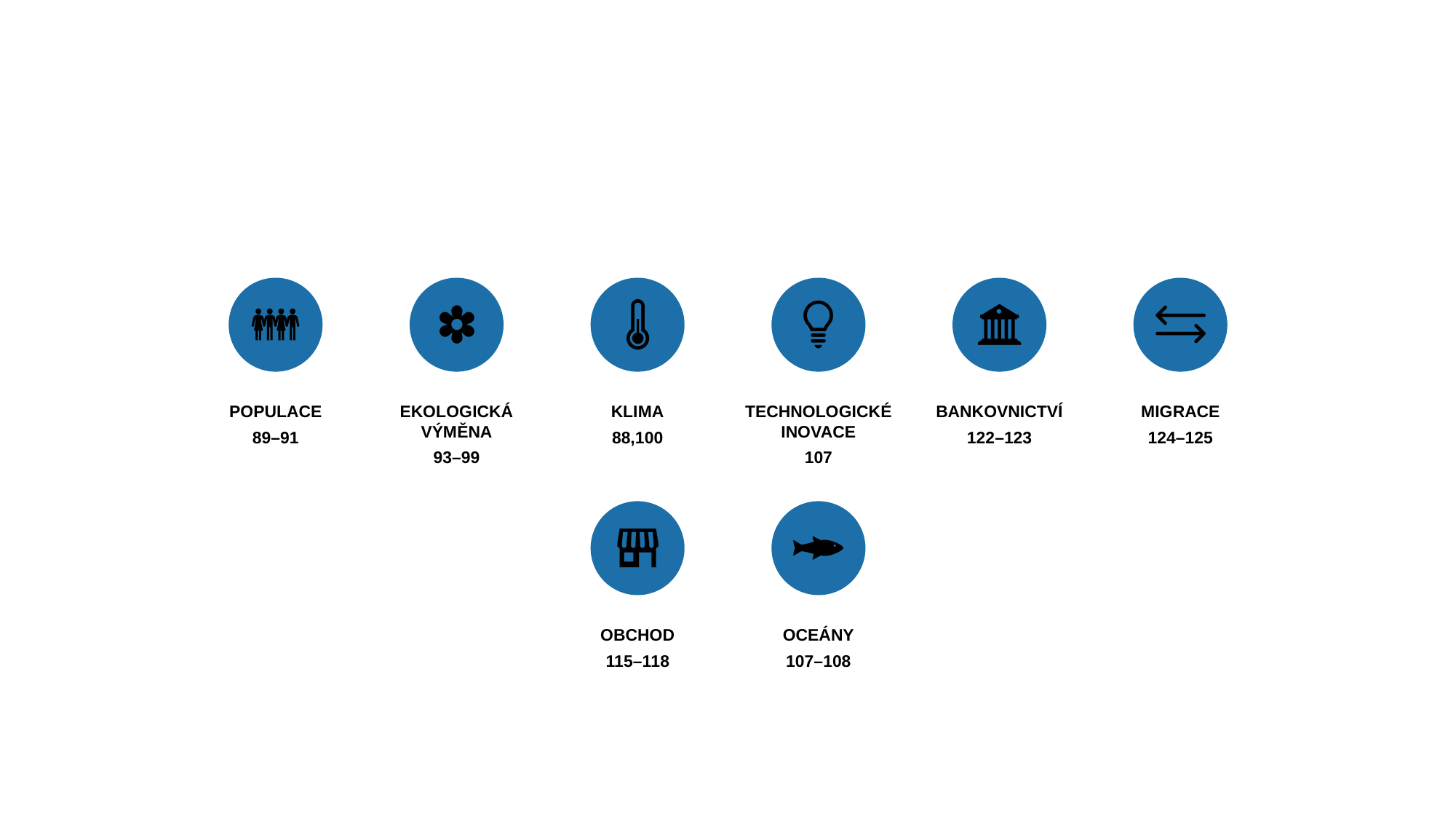

# Každá skupina představí své téma ostatním tak, jako by byla odborníkem.
Populace
89–91
Ekologická výměna
93–99
Klima
88,100
Technologické inovace
107
Bankovnictví
122–123
Migrace
124–125
Obchod
115–118

Oceány
107–108